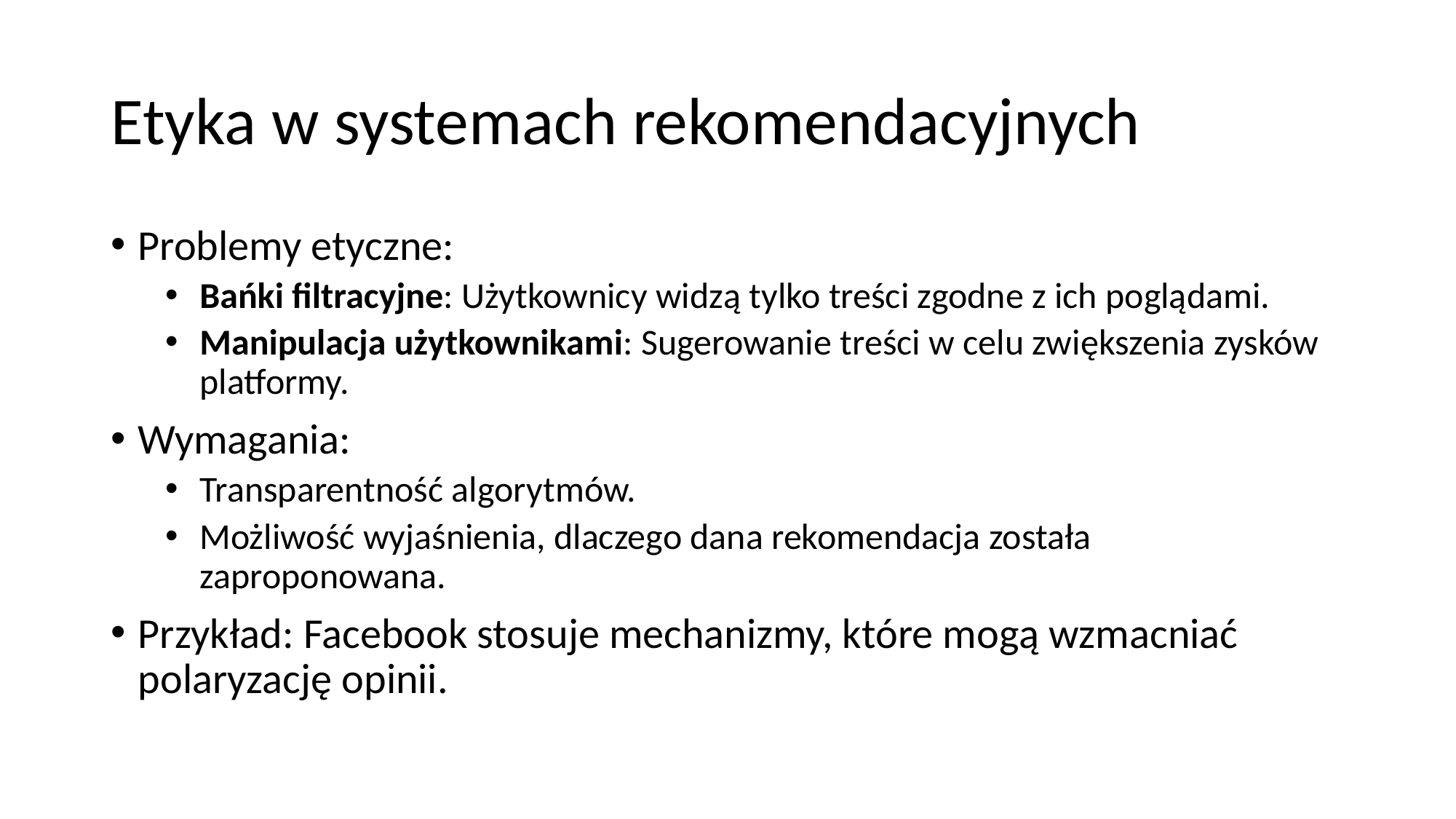

# Etyka w systemach rekomendacyjnych
Problemy etyczne:
Bańki filtracyjne: Użytkownicy widzą tylko treści zgodne z ich poglądami.
Manipulacja użytkownikami: Sugerowanie treści w celu zwiększenia zysków platformy.
Wymagania:
Transparentność algorytmów.
Możliwość wyjaśnienia, dlaczego dana rekomendacja została zaproponowana.
Przykład: Facebook stosuje mechanizmy, które mogą wzmacniać polaryzację opinii.